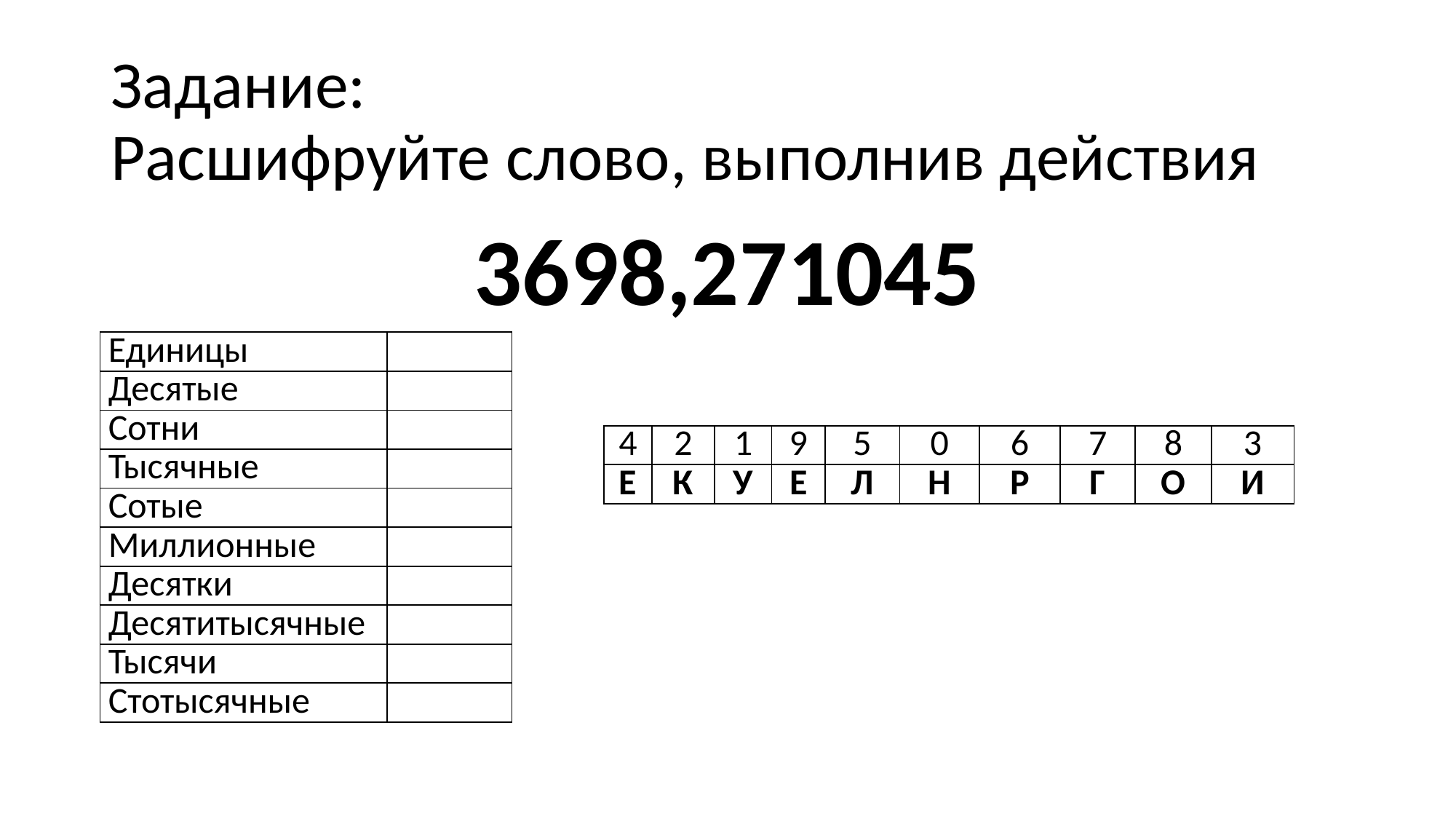

# Задание: Расшифруйте слово, выполнив действия
3698,271045
| Единицы |  |
| --- | --- |
| Десятые |  |
| Сотни |  |
| Тысячные |  |
| Сотые |  |
| Миллионные |  |
| Десятки |  |
| Десятитысячные |  |
| Тысячи |  |
| Стотысячные |  |
| 4 | 2 | 1 | 9 | 5 | 0 | 6 | 7 | 8 | 3 |
| --- | --- | --- | --- | --- | --- | --- | --- | --- | --- |
| Е | К | У | Е | Л | Н | Р | Г | О | И |